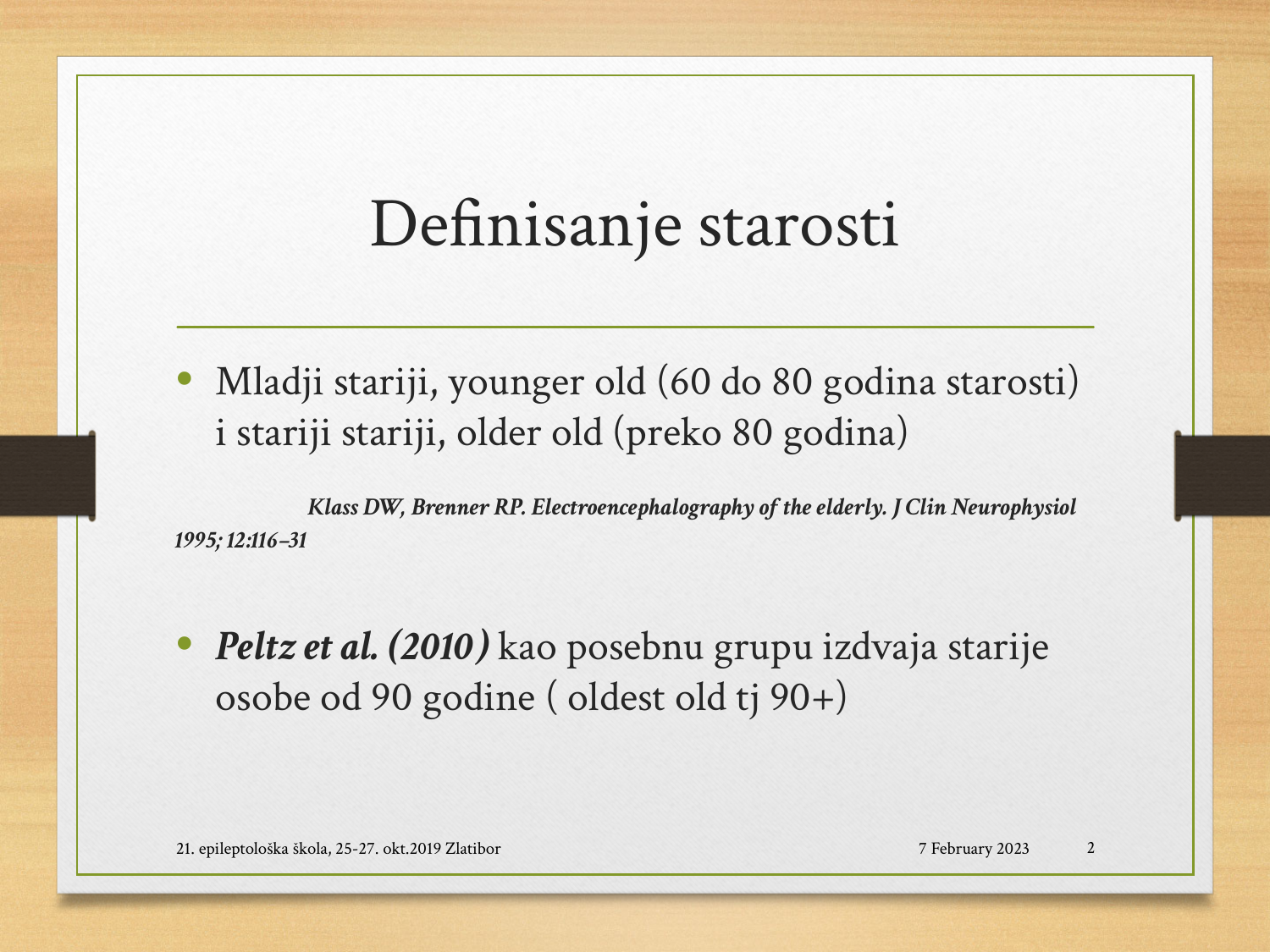

# Definisanje starosti
Mladji stariji, younger old (60 do 80 godina starosti) i stariji stariji, older old (preko 80 godina)
	 Klass DW, Brenner RP. Electroencephalography of the elderly. J Clin Neurophysiol 1995; 12:116–31

Peltz et al. (2010) kao posebnu grupu izdvaja starije osobe od 90 godine ( oldest old tj 90+)

21. epileptološka škola, 25-27. okt.2019 Zlatibor
7 February 2023
2